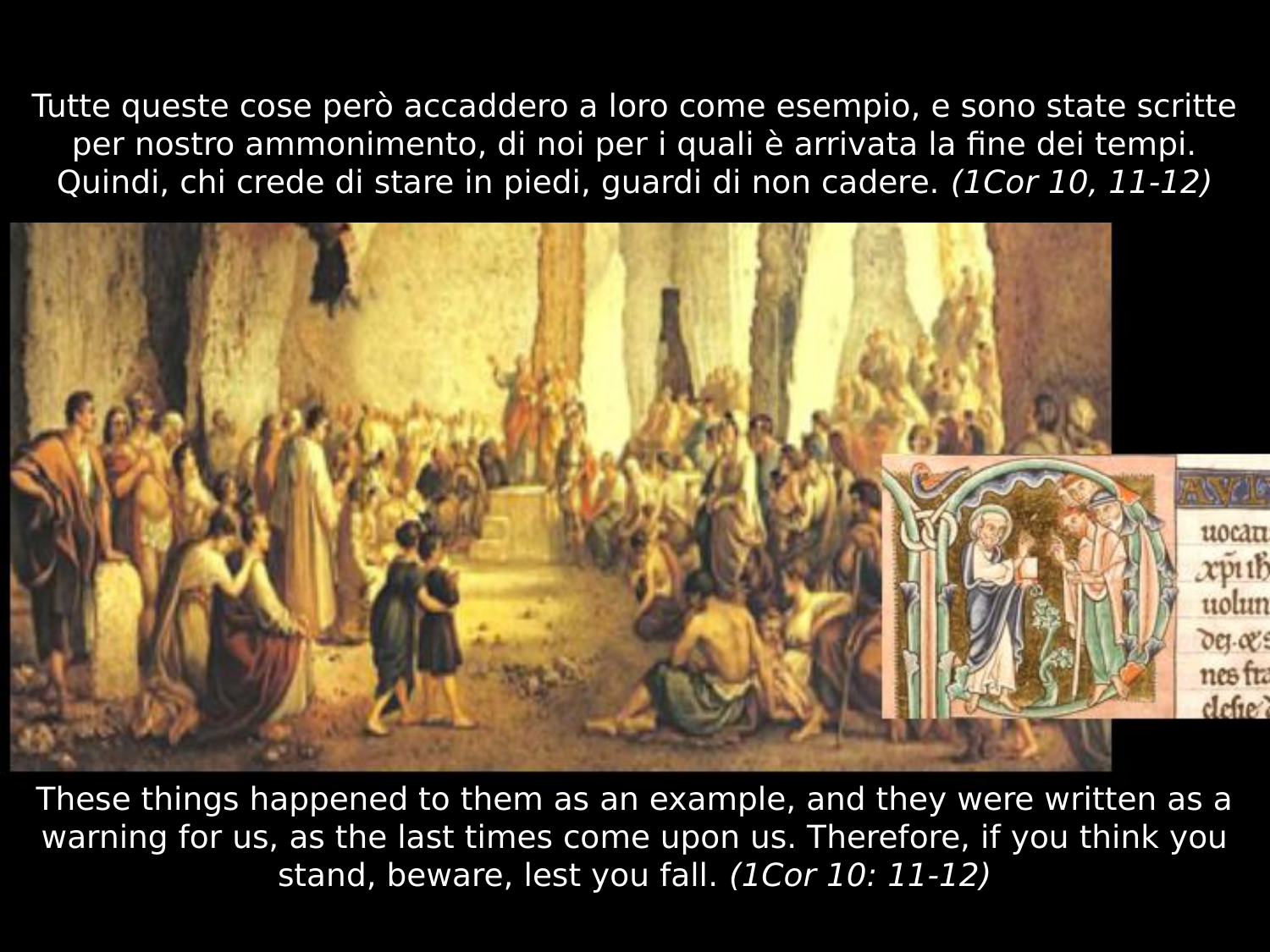

# Tutte queste cose però accaddero a loro come esempio, e sono state scritte per nostro ammonimento, di noi per i quali è arrivata la fine dei tempi. Quindi, chi crede di stare in piedi, guardi di non cadere. (1Cor 10, 11-12)
These things happened to them as an example, and they were written as a warning for us, as the last times come upon us. Therefore, if you think you stand, beware, lest you fall. (1Cor 10: 11-12)